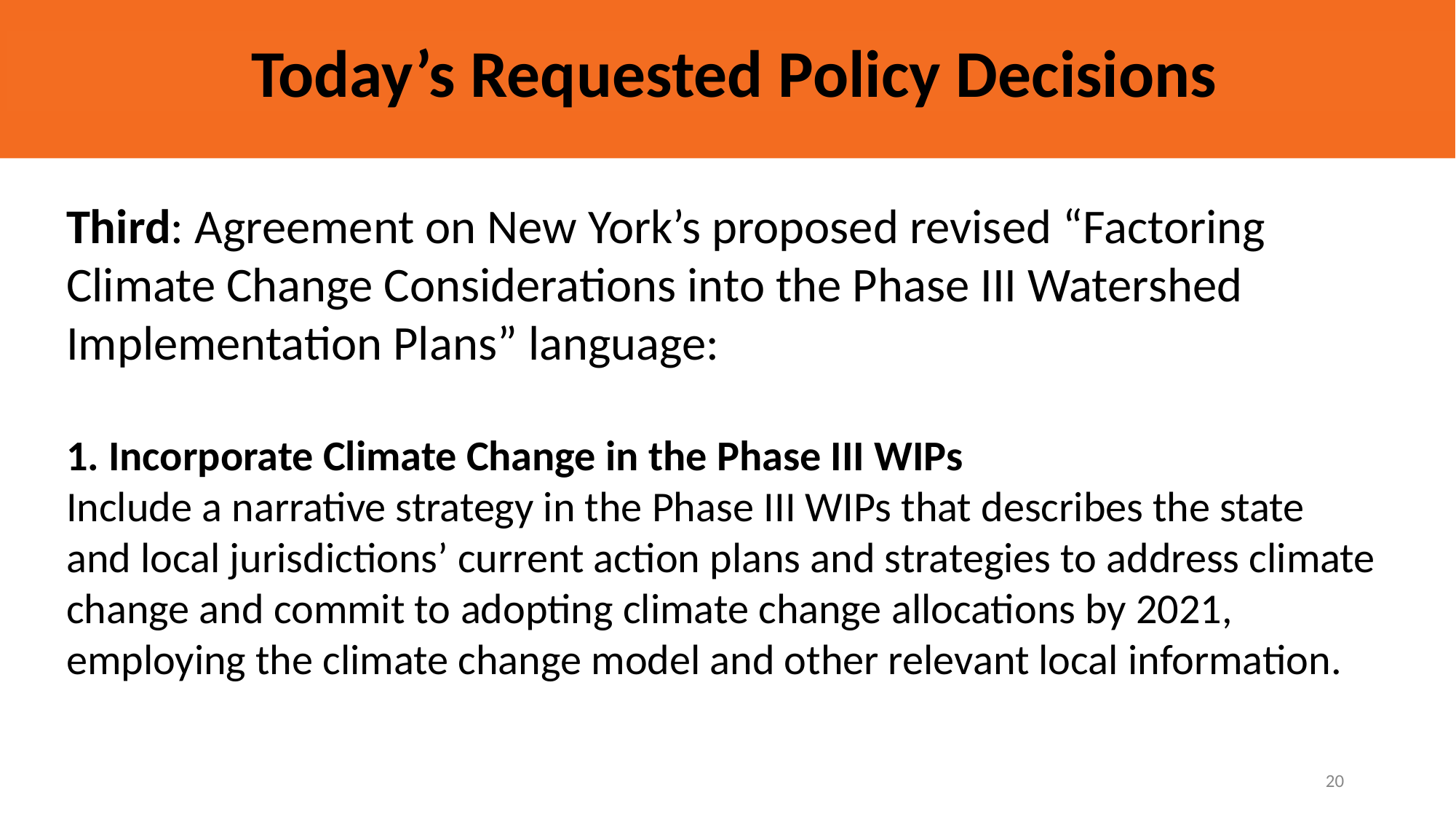

20
# Today’s Requested Policy Decisions
Third: Agreement on New York’s proposed revised “Factoring Climate Change Considerations into the Phase III Watershed Implementation Plans” language:

1. Incorporate Climate Change in the Phase III WIPs
Include a narrative strategy in the Phase III WIPs that describes the state and local jurisdictions’ current action plans and strategies to address climate change and commit to adopting climate change allocations by 2021, employing the climate change model and other relevant local information.